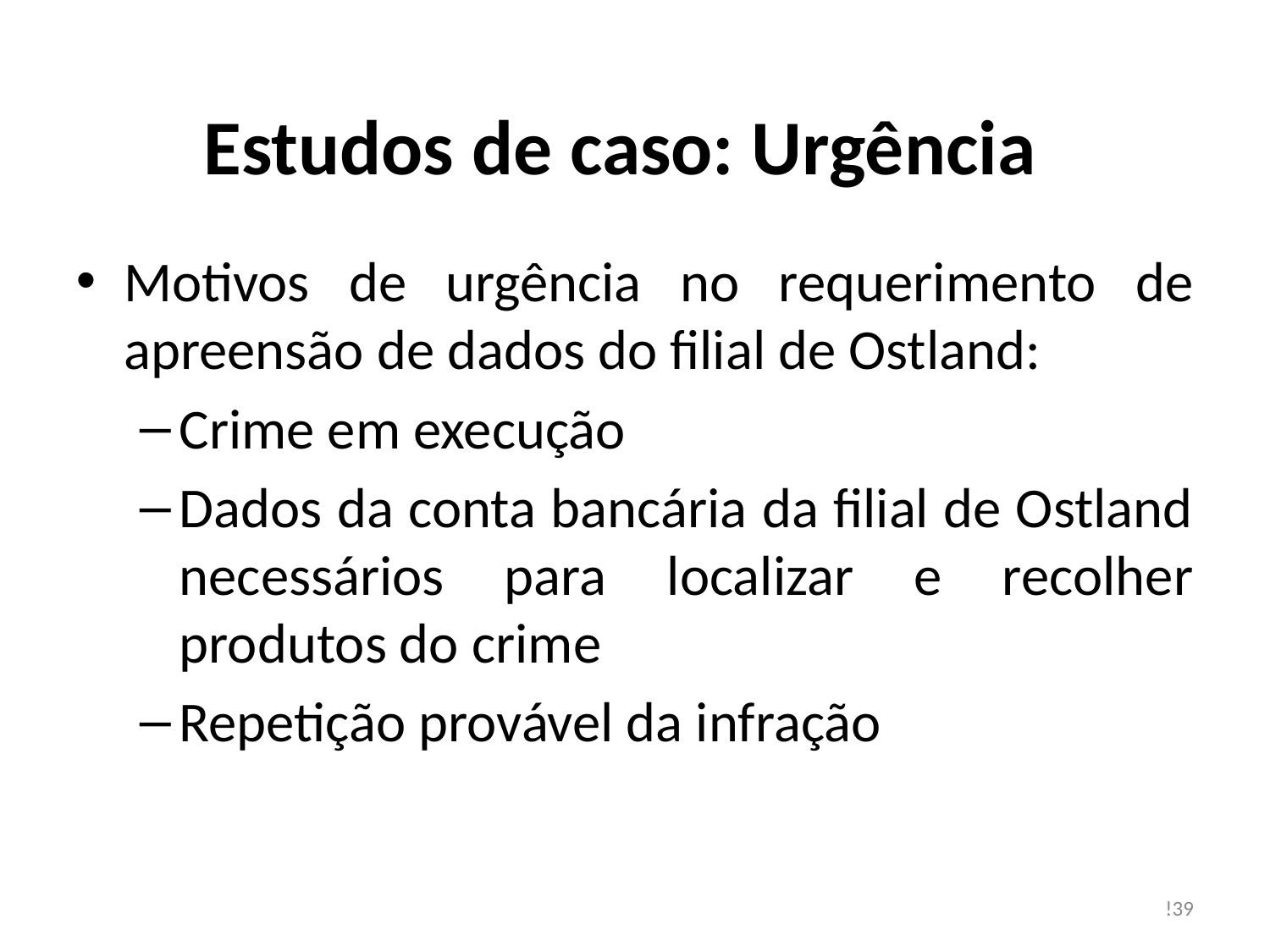

# Estudos de caso: Urgência

Motivos de urgência no requerimento de apreensão de dados do filial de Ostland:
Crime em execução
Dados da conta bancária da filial de Ostland necessários para localizar e recolher produtos do crime
Repetição provável da infração
!39